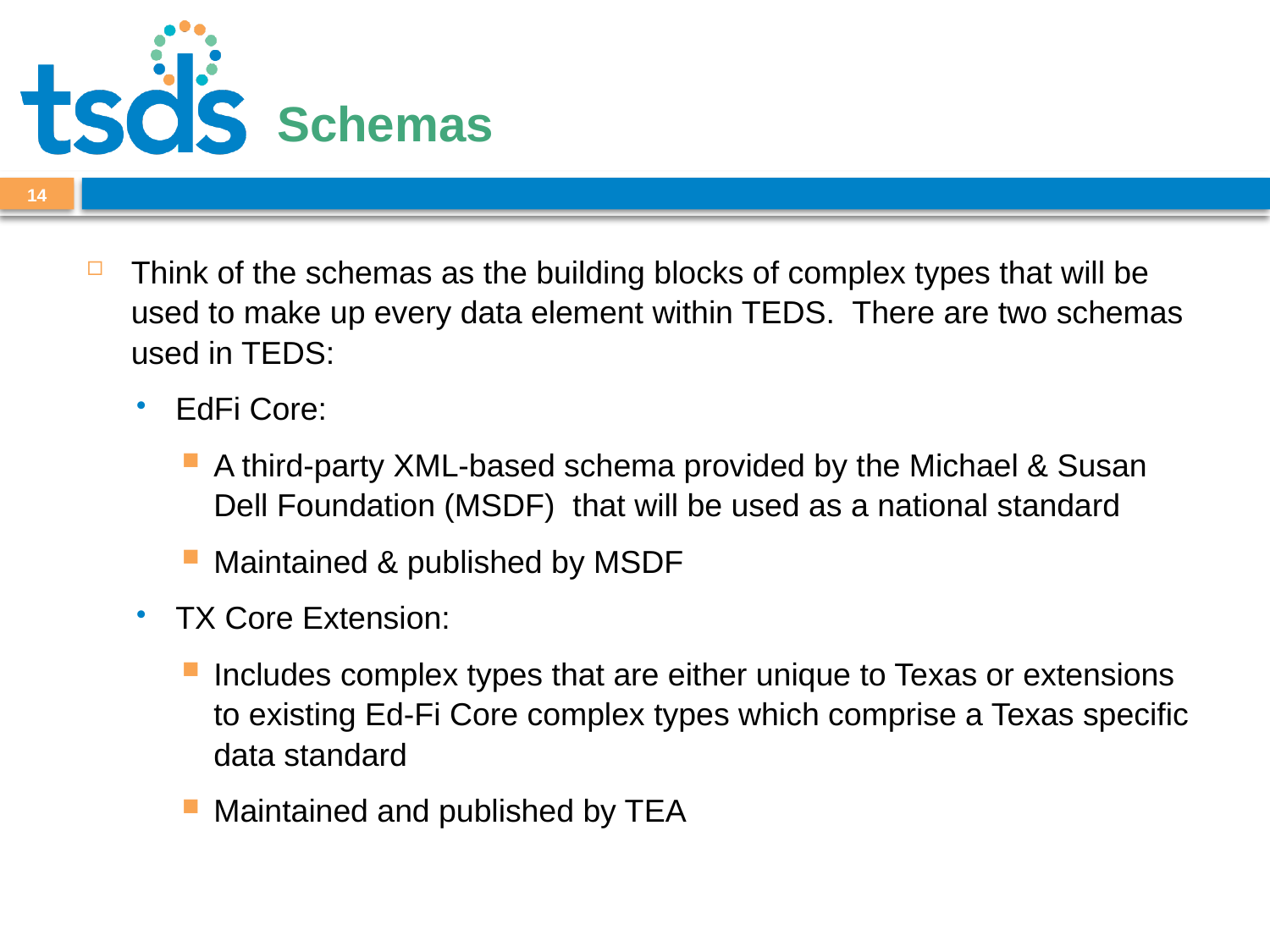

# Schemas
14
Think of the schemas as the building blocks of complex types that will be used to make up every data element within TEDS.  There are two schemas used in TEDS:
EdFi Core:
A third-party XML-based schema provided by the Michael & Susan Dell Foundation (MSDF)  that will be used as a national standard
Maintained & published by MSDF
TX Core Extension:
Includes complex types that are either unique to Texas or extensions to existing Ed-Fi Core complex types which comprise a Texas specific data standard
Maintained and published by TEA